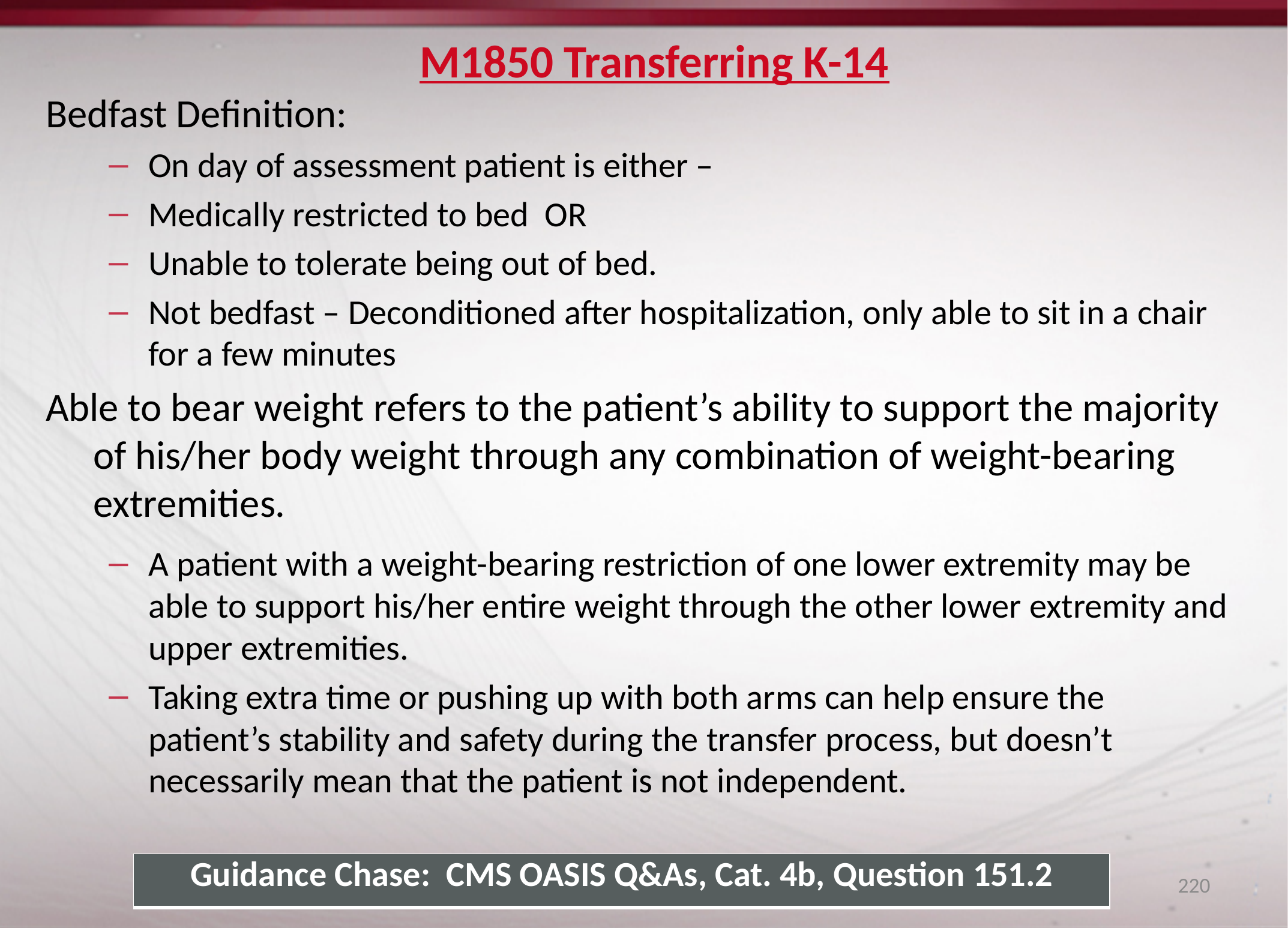

# M1850 Transferring K-14
Bedfast Definition:
On day of assessment patient is either –
Medically restricted to bed  OR
Unable to tolerate being out of bed.
Not bedfast – Deconditioned after hospitalization, only able to sit in a chair for a few minutes
Able to bear weight refers to the patient’s ability to support the majority of his/her body weight through any combination of weight-bearing extremities.

A patient with a weight-bearing restriction of one lower extremity may be able to support his/her entire weight through the other lower extremity and upper extremities.
Taking extra time or pushing up with both arms can help ensure the patient’s stability and safety during the transfer process, but doesn’t necessarily mean that the patient is not independent.
| Guidance Chase: CMS OASIS Q&As, Cat. 4b, Question 151.2 |
| --- |
220